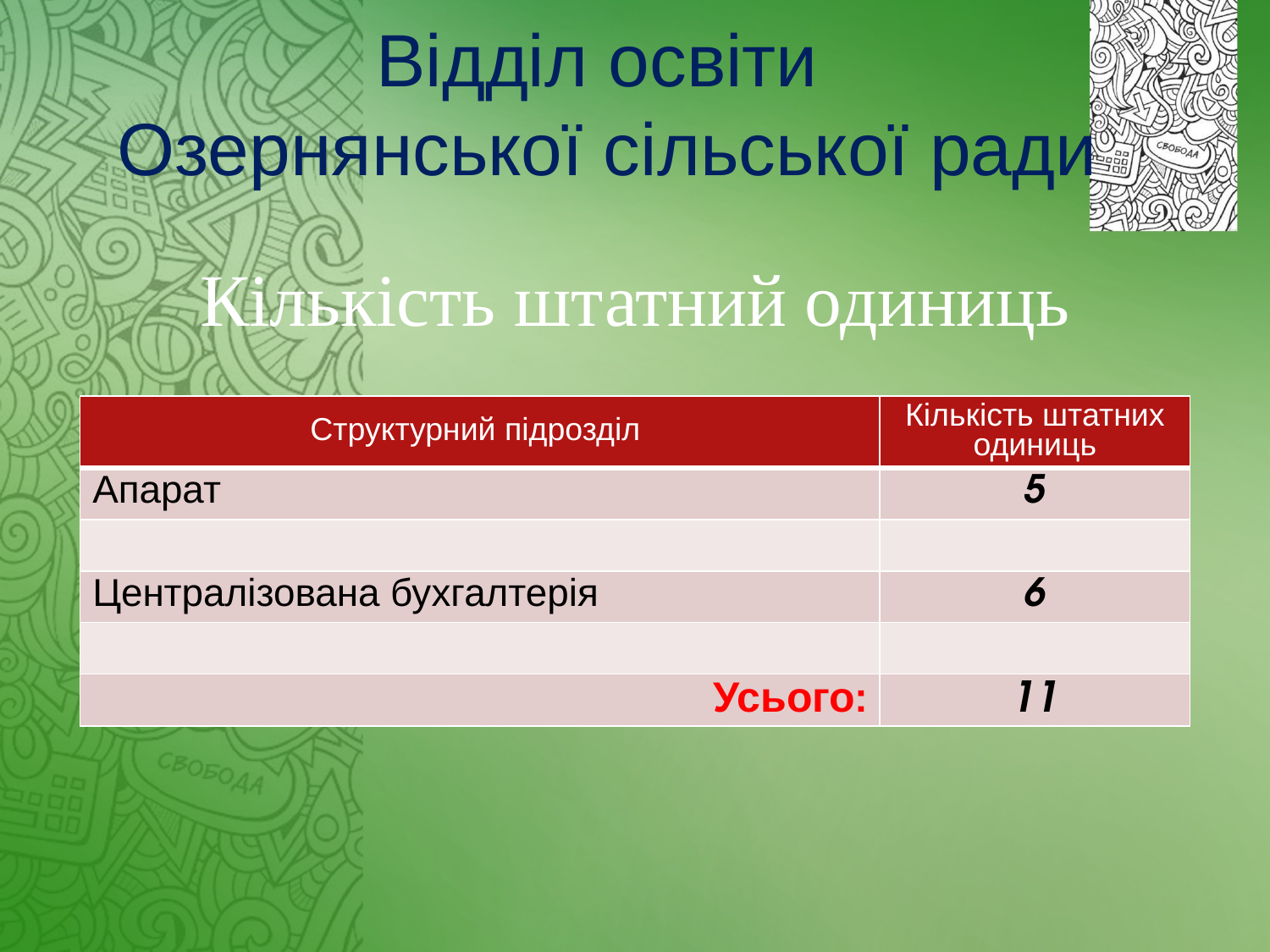

Відділ освіти
Озернянської сільської ради
# Кількість штатний одиниць
| Структурний підрозділ | Кількість штатних одиниць |
| --- | --- |
| Апарат | 5 |
|  |  |
| Централізована бухгалтерія | 6 |
|  |  |
| Усього: | 11 |